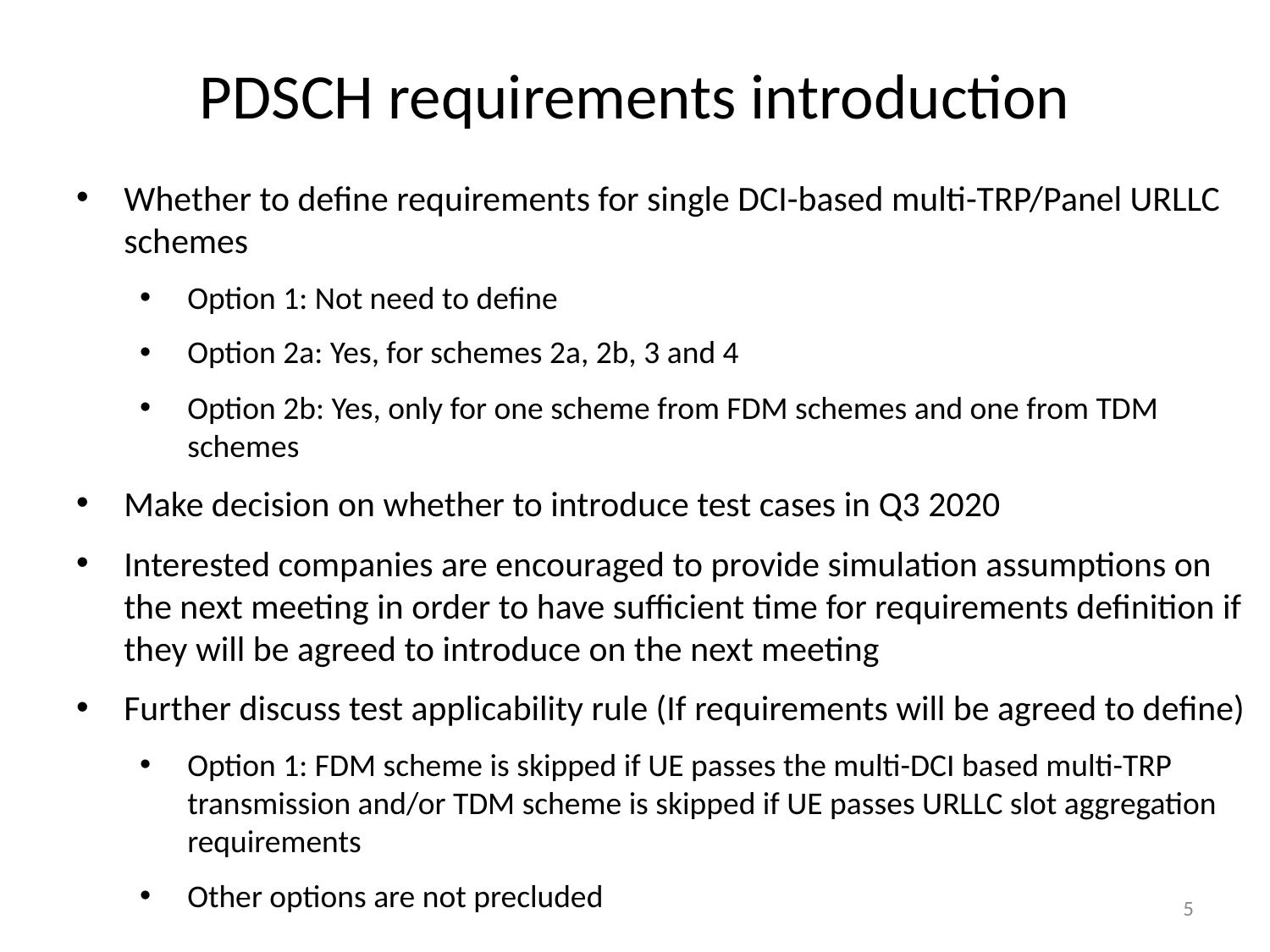

# PDSCH requirements introduction
Whether to define requirements for single DCI-based multi-TRP/Panel URLLC schemes
Option 1: Not need to define
Option 2a: Yes, for schemes 2a, 2b, 3 and 4
Option 2b: Yes, only for one scheme from FDM schemes and one from TDM schemes
Make decision on whether to introduce test cases in Q3 2020
Interested companies are encouraged to provide simulation assumptions on the next meeting in order to have sufficient time for requirements definition if they will be agreed to introduce on the next meeting
Further discuss test applicability rule (If requirements will be agreed to define)
Option 1: FDM scheme is skipped if UE passes the multi-DCI based multi-TRP transmission and/or TDM scheme is skipped if UE passes URLLC slot aggregation requirements
Other options are not precluded

5